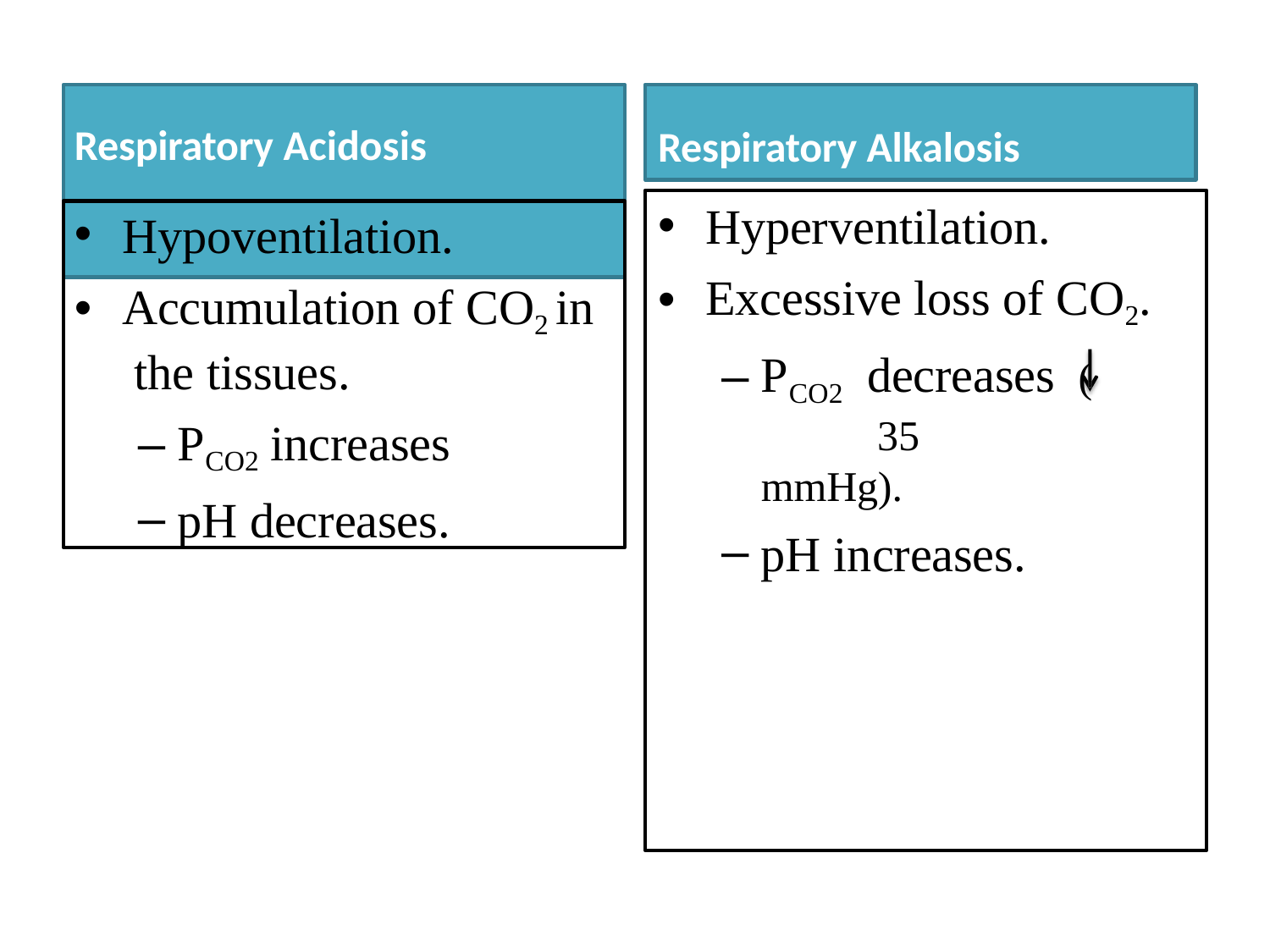

# Respiratory Acidosis

Respiratory Alkalosis

Hyperventilation.
Excessive loss of CO2.
PCO2  decreases (	35
mmHg).
pH increases.
Hypoventilation.
Accumulation of CO2 in  the tissues.
PCO2 increases
pH decreases.